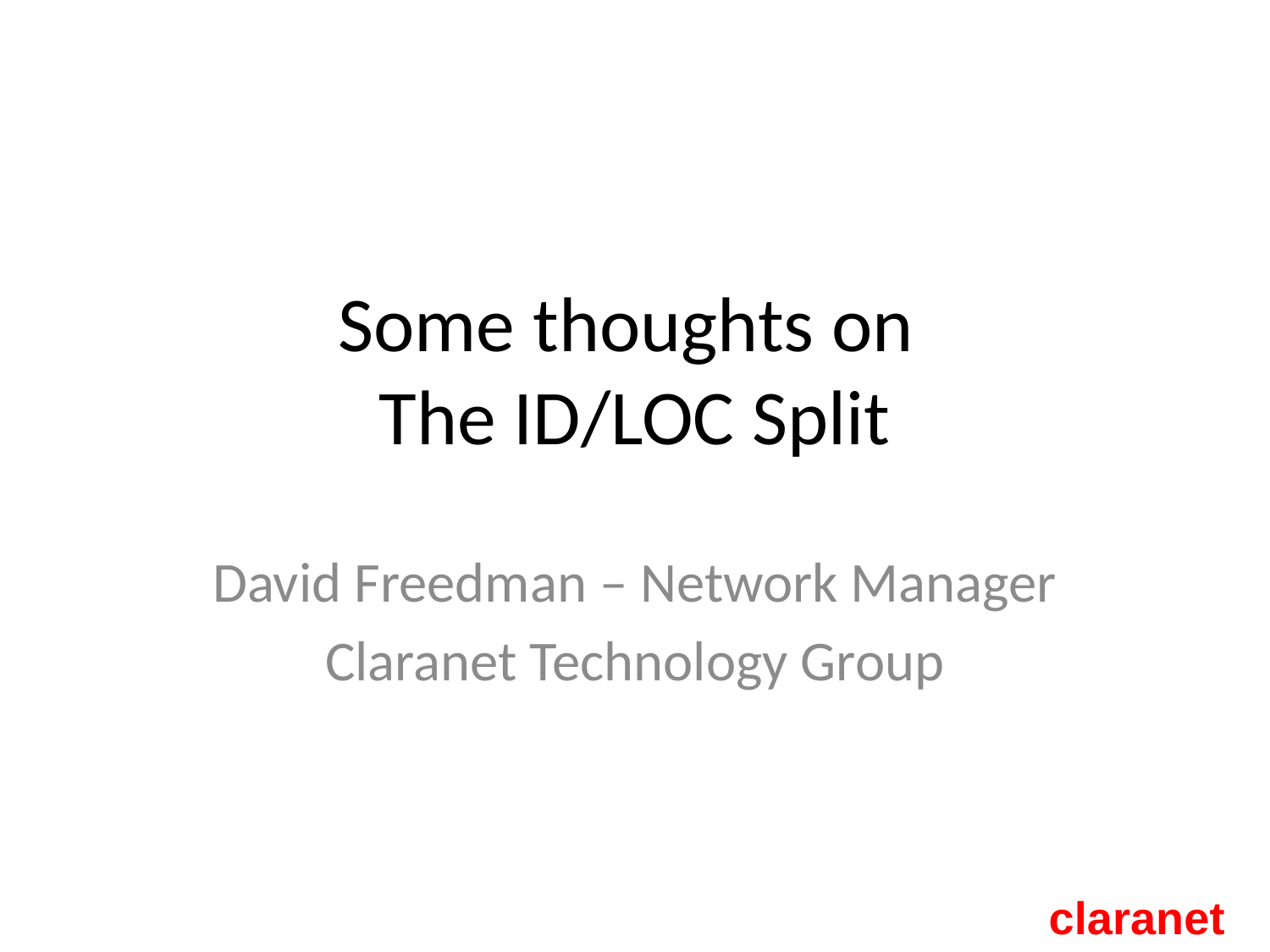

# Some thoughts on The ID/LOC Split
David Freedman – Network Manager
Claranet Technology Group